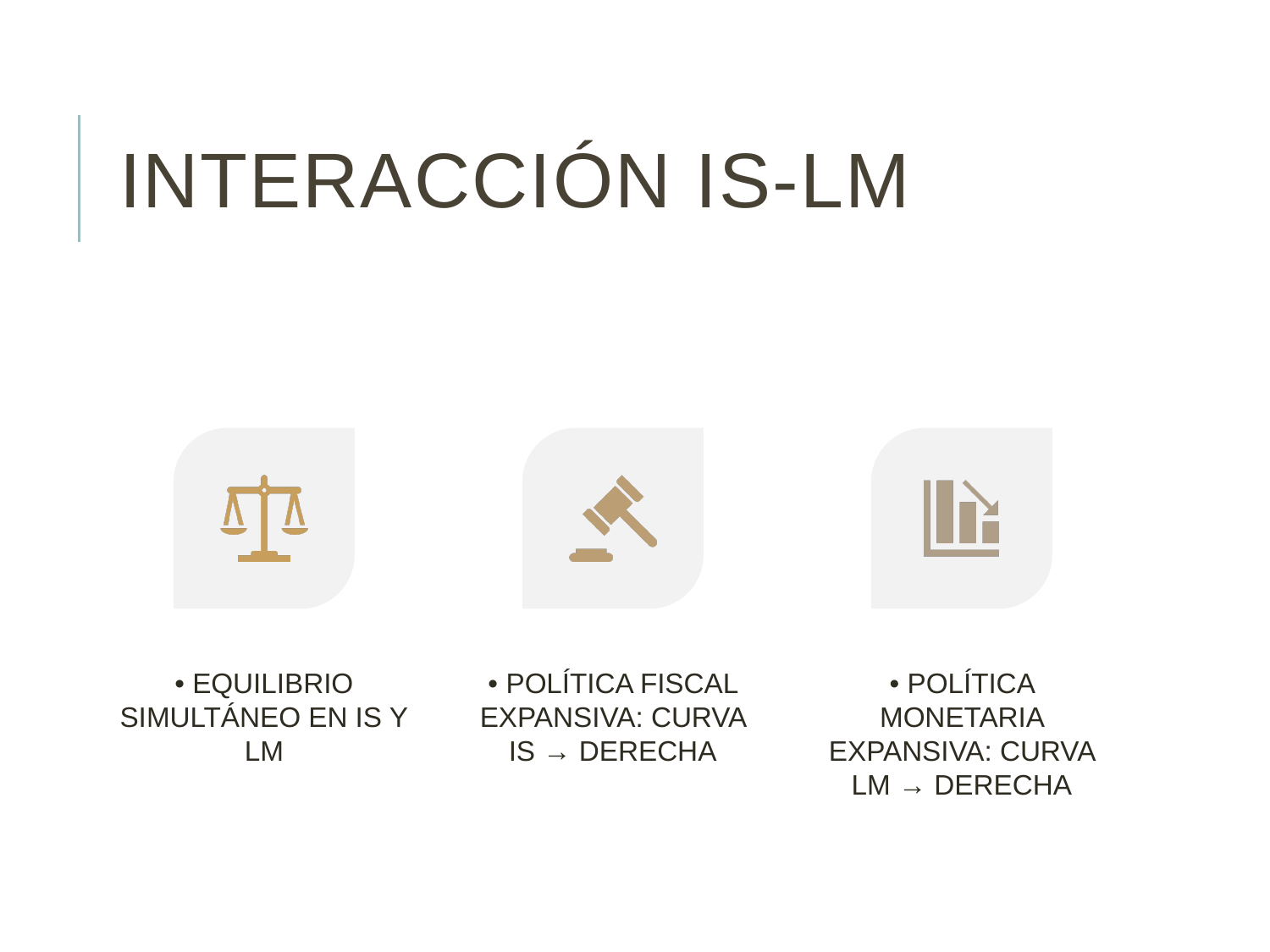

# Interacción IS-LM
• Equilibrio simultáneo en IS y LM
• Política fiscal expansiva: curva IS → derecha
• Política monetaria expansiva: curva LM → derecha